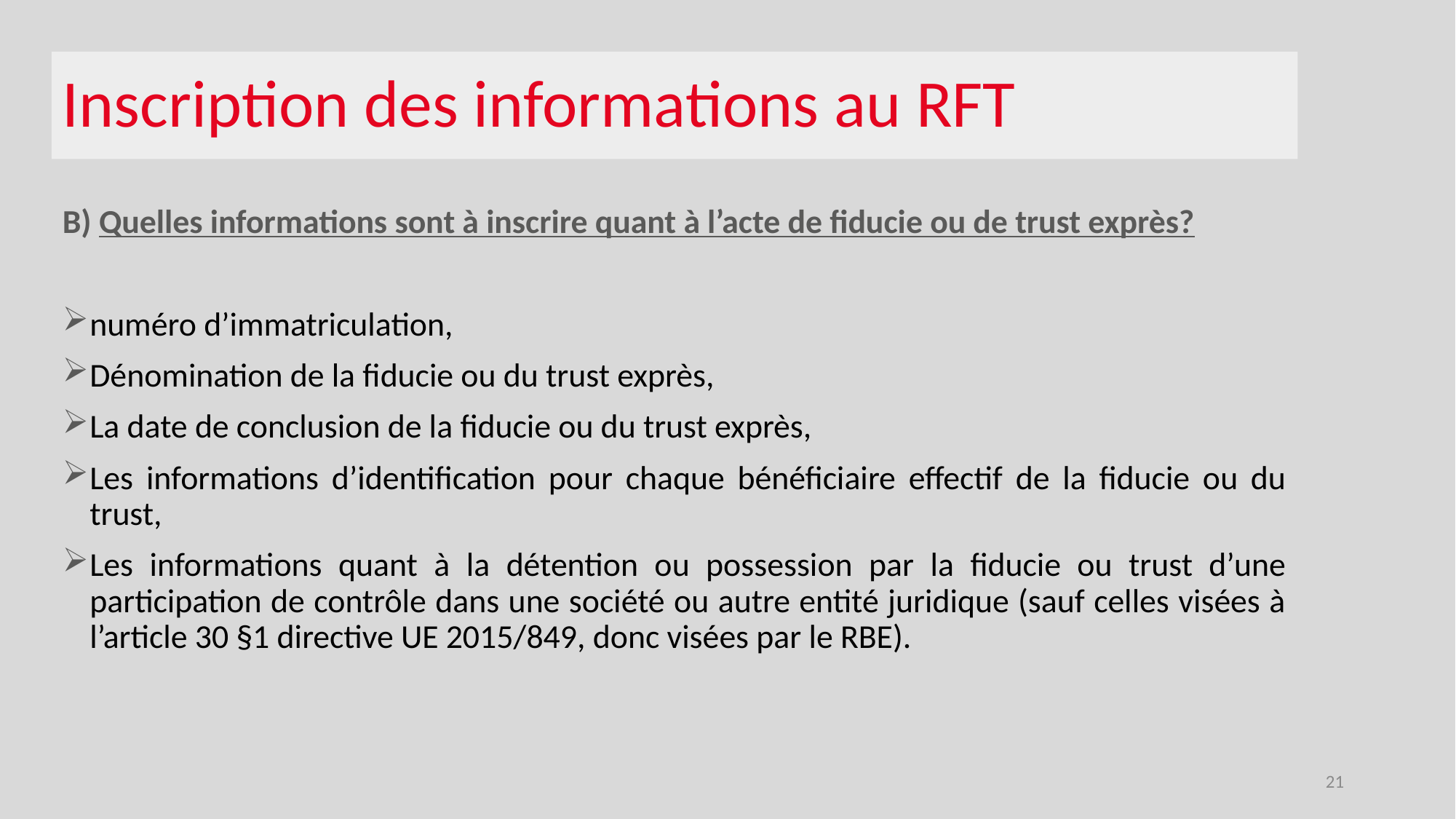

# Inscription des informations au RFT
B) Quelles informations sont à inscrire quant à l’acte de fiducie ou de trust exprès?

numéro d’immatriculation,
Dénomination de la fiducie ou du trust exprès,
La date de conclusion de la fiducie ou du trust exprès,
Les informations d’identification pour chaque bénéficiaire effectif de la fiducie ou du trust,
Les informations quant à la détention ou possession par la fiducie ou trust d’une participation de contrôle dans une société ou autre entité juridique (sauf celles visées à l’article 30 §1 directive UE 2015/849, donc visées par le RBE).

21